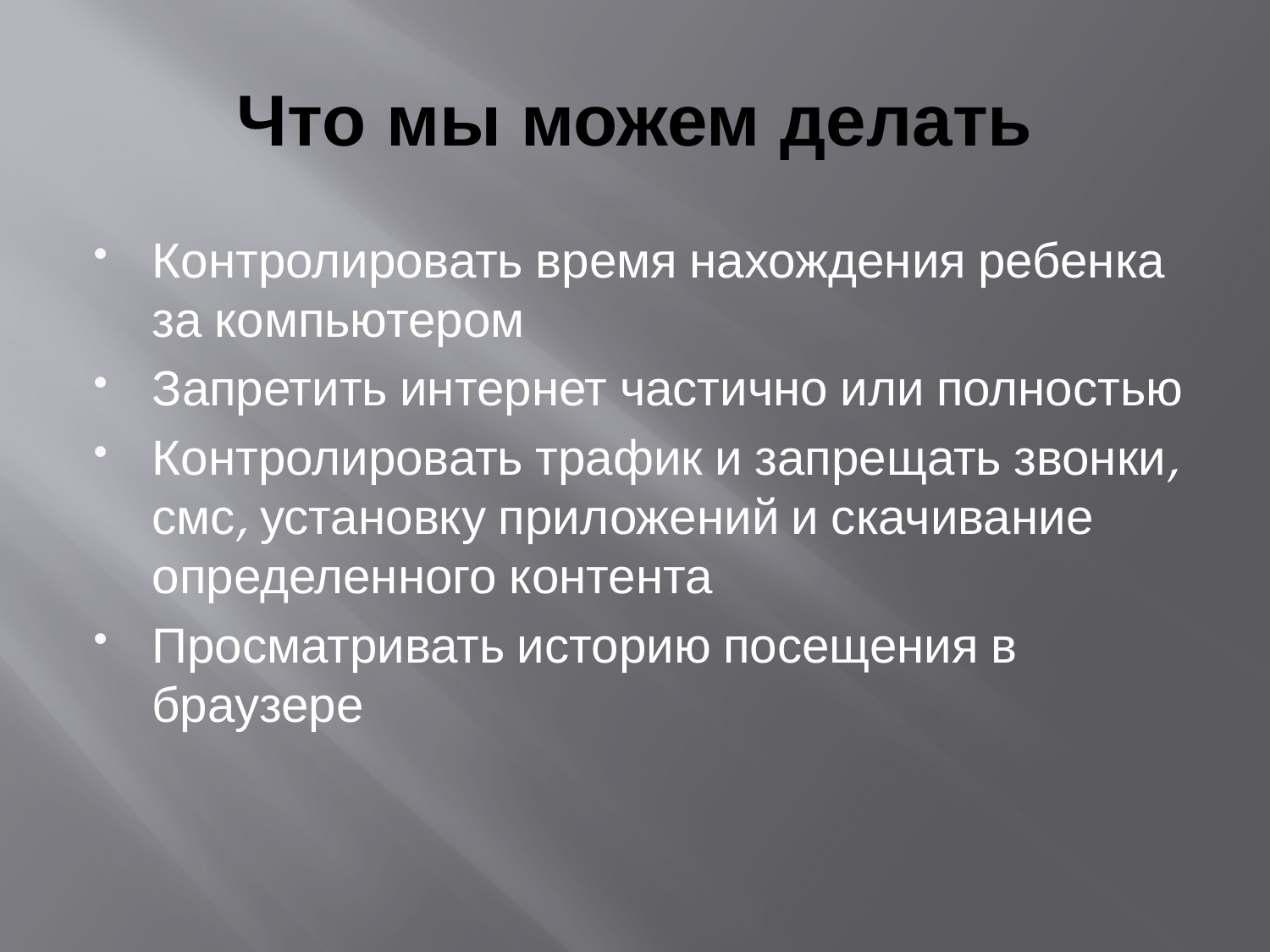

# Что мы можем делать
Контролировать время нахождения ребенка за компьютером
Запретить интернет частично или полностью
Контролировать трафик и запрещать звонки, смс, установку приложений и скачивание определенного контента
Просматривать историю посещения в браузере